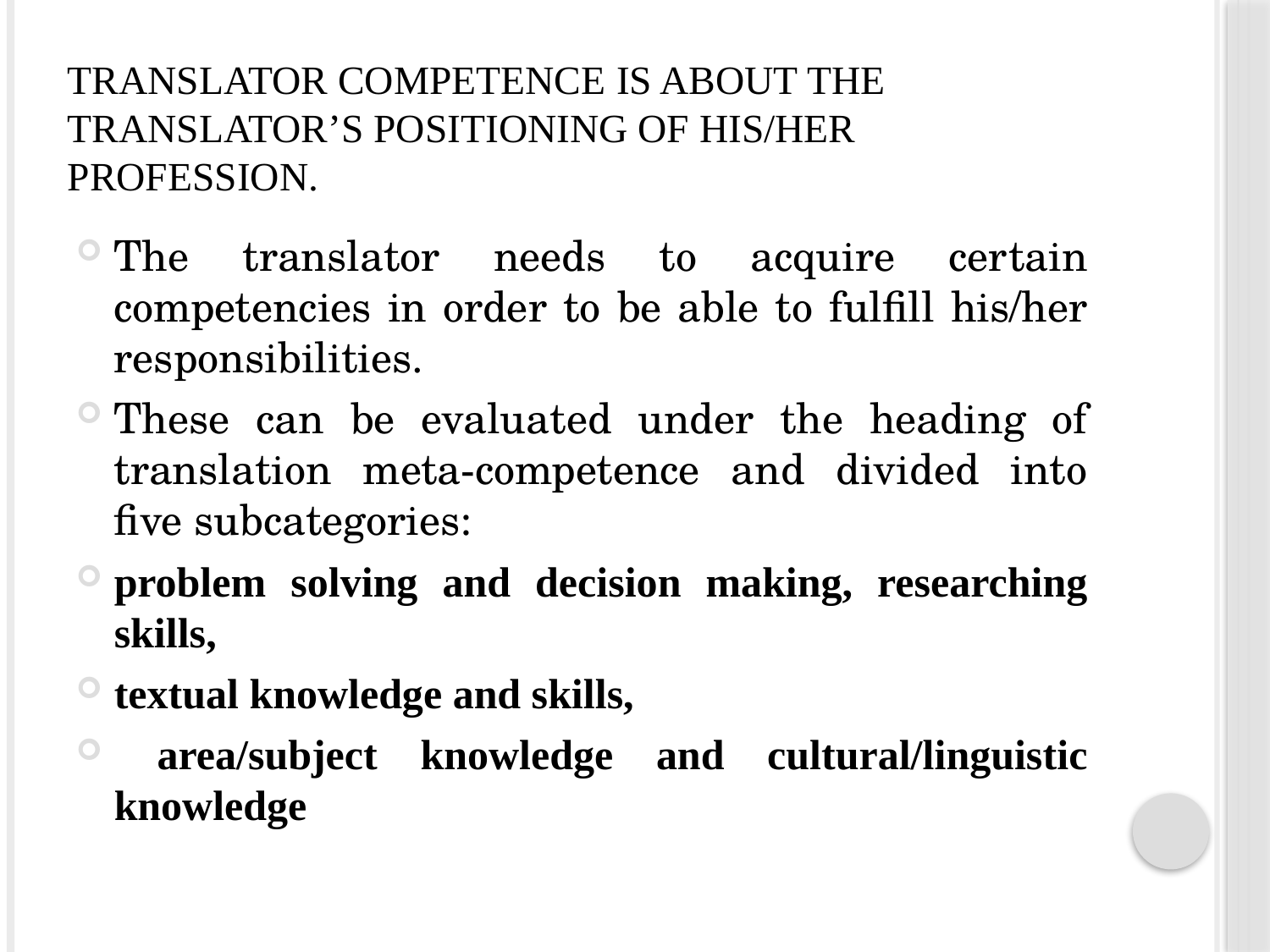

# Translator competence is about the translator’s positioning of his/her profession.
The translator needs to acquire certain competencies in order to be able to fulfill his/her responsibilities.
These can be evaluated under the heading of translation meta-competence and divided into five subcategories:
problem solving and decision making, researching skills,
textual knowledge and skills,
 area/subject knowledge and cultural/linguistic knowledge